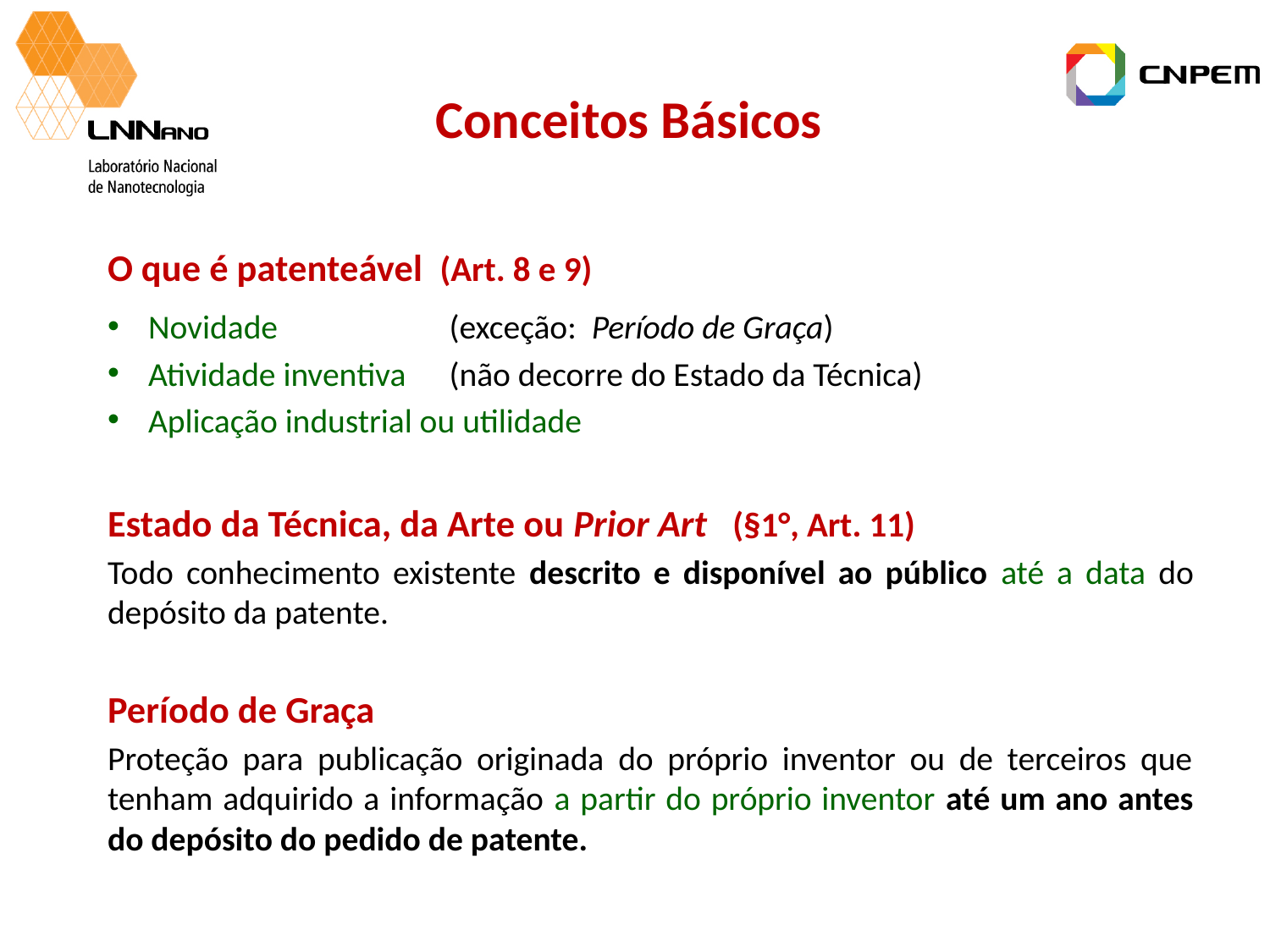

# Conceitos Básicos
O que é patenteável  (Art. 8 e 9)
Novidade                    		(exceção:  Período de Graça)
Atividade inventiva    	(não decorre do Estado da Técnica)
Aplicação industrial ou utilidade

Estado da Técnica, da Arte ou Prior Art   (§1°, Art. 11)
Todo conhecimento existente descrito e disponível ao público até a data do depósito da patente.

Período de Graça
Proteção para publicação originada do próprio inventor ou de terceiros que tenham adquirido a informação a partir do próprio inventor até um ano antes do depósito do pedido de patente.